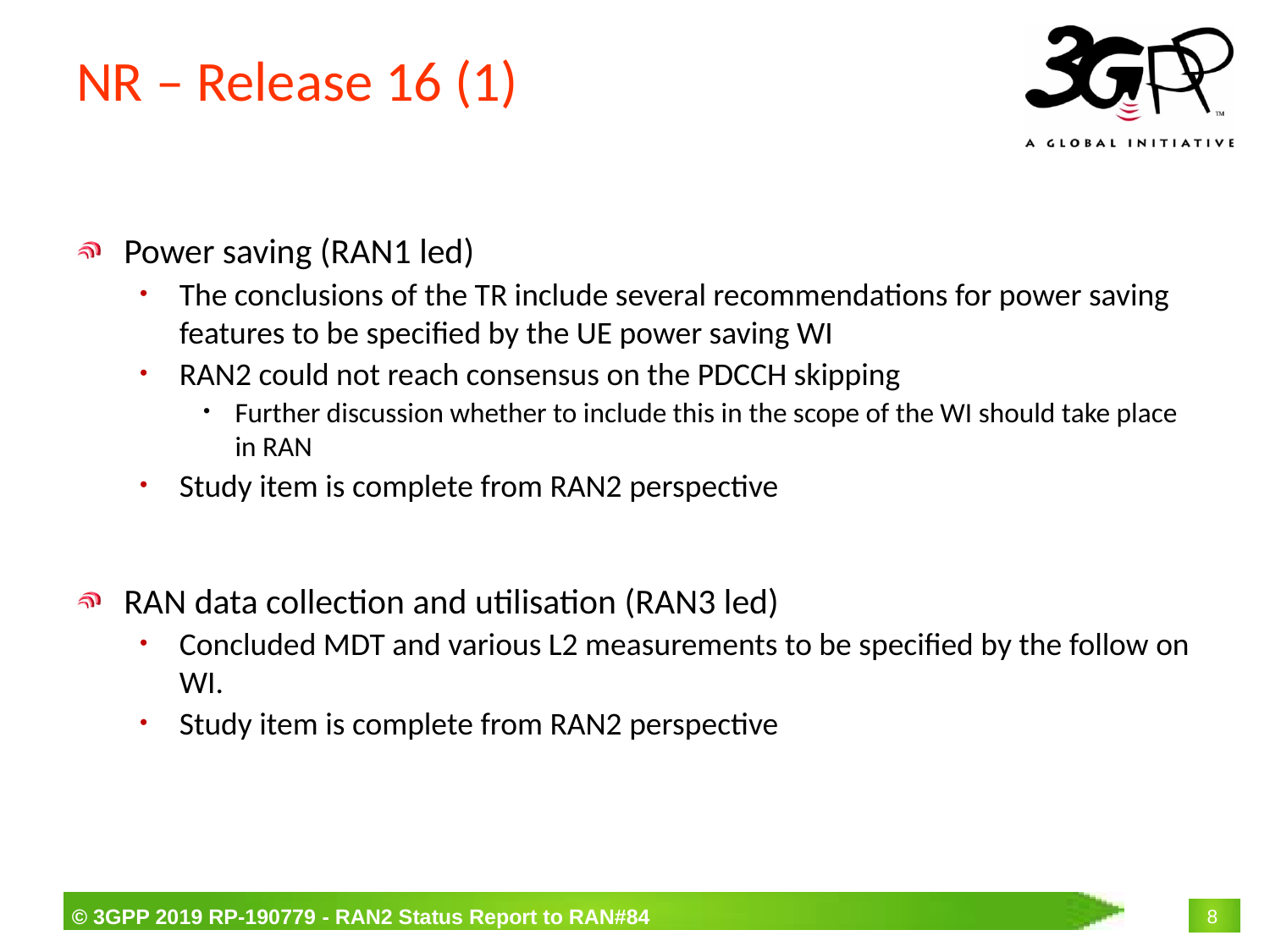

# NR – Release 16 (1)
Power saving (RAN1 led)
The conclusions of the TR include several recommendations for power saving features to be specified by the UE power saving WI
RAN2 could not reach consensus on the PDCCH skipping
Further discussion whether to include this in the scope of the WI should take place in RAN
Study item is complete from RAN2 perspective

RAN data collection and utilisation (RAN3 led)
Concluded MDT and various L2 measurements to be specified by the follow on WI.
Study item is complete from RAN2 perspective